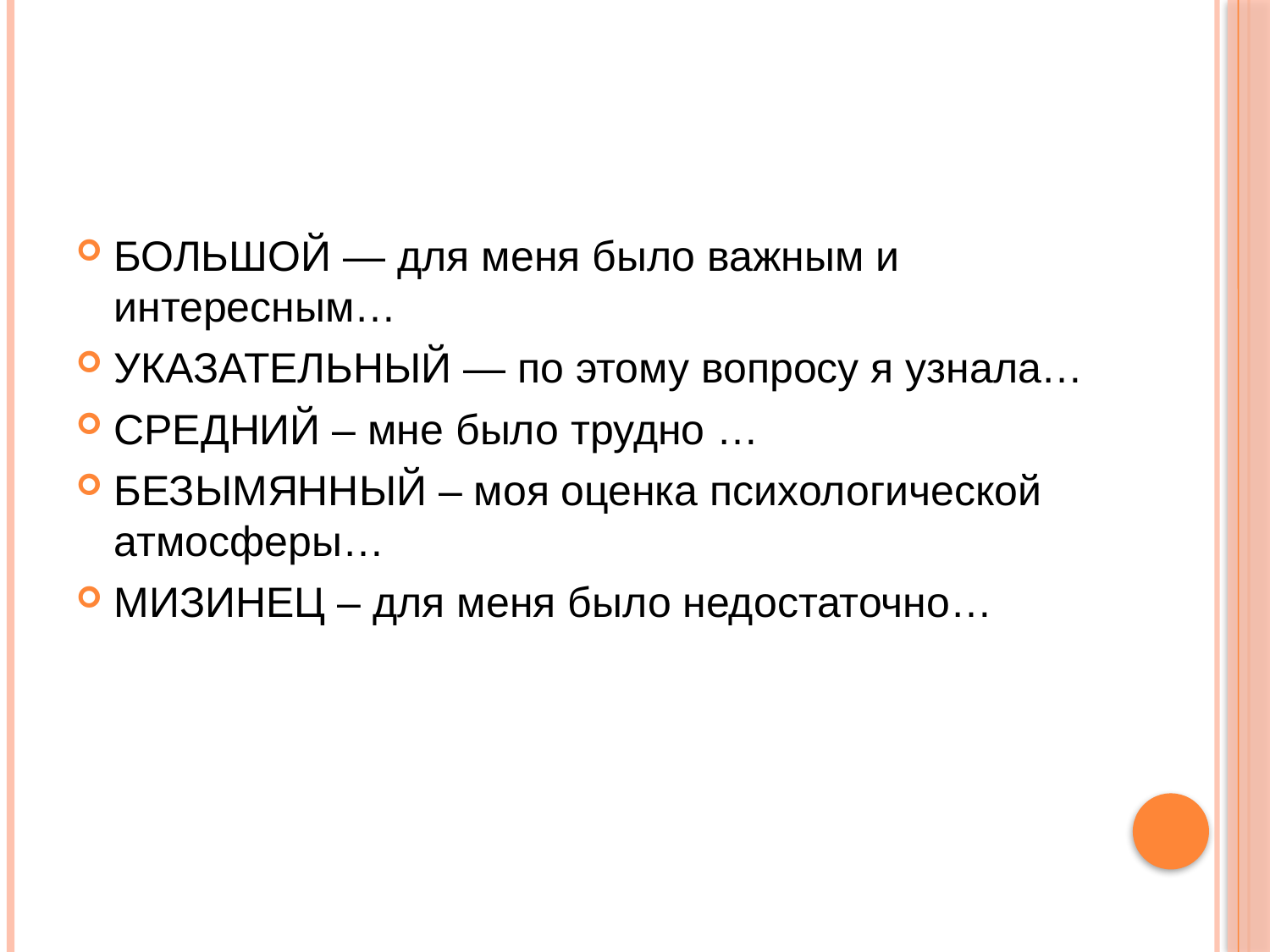

БОЛЬШОЙ — для меня было важным и интересным…
УКАЗАТЕЛЬНЫЙ — по этому вопросу я узнала…
СРЕДНИЙ – мне было трудно …
БЕЗЫМЯННЫЙ – моя оценка психологической атмосферы…
МИЗИНЕЦ – для меня было недостаточно…